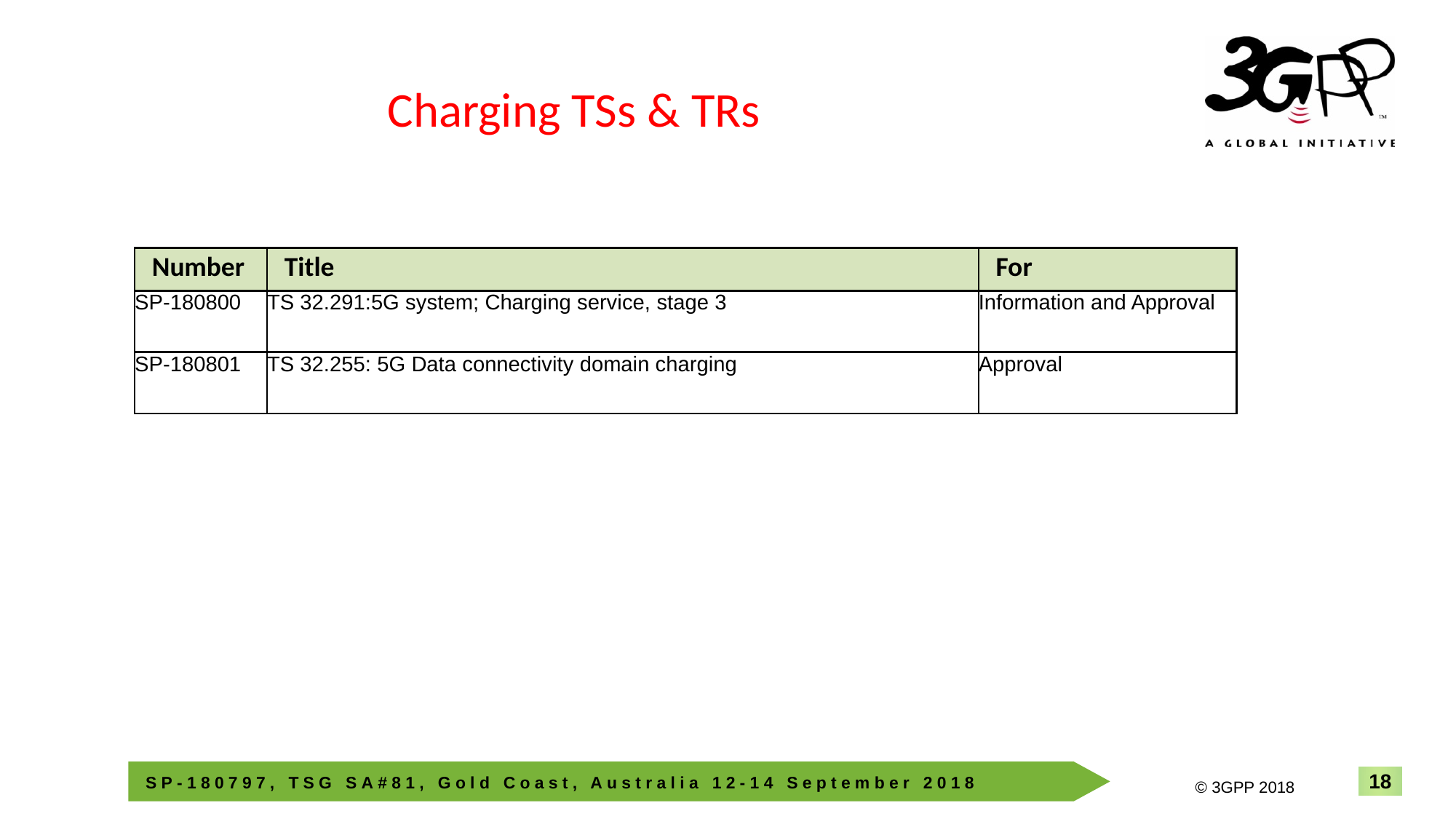

Charging TSs & TRs
| Number | Title | For |
| --- | --- | --- |
| SP-180800 | TS 32.291:5G system; Charging service, stage 3 | Information and Approval |
| SP-180801 | TS 32.255: 5G Data connectivity domain charging | Approval |